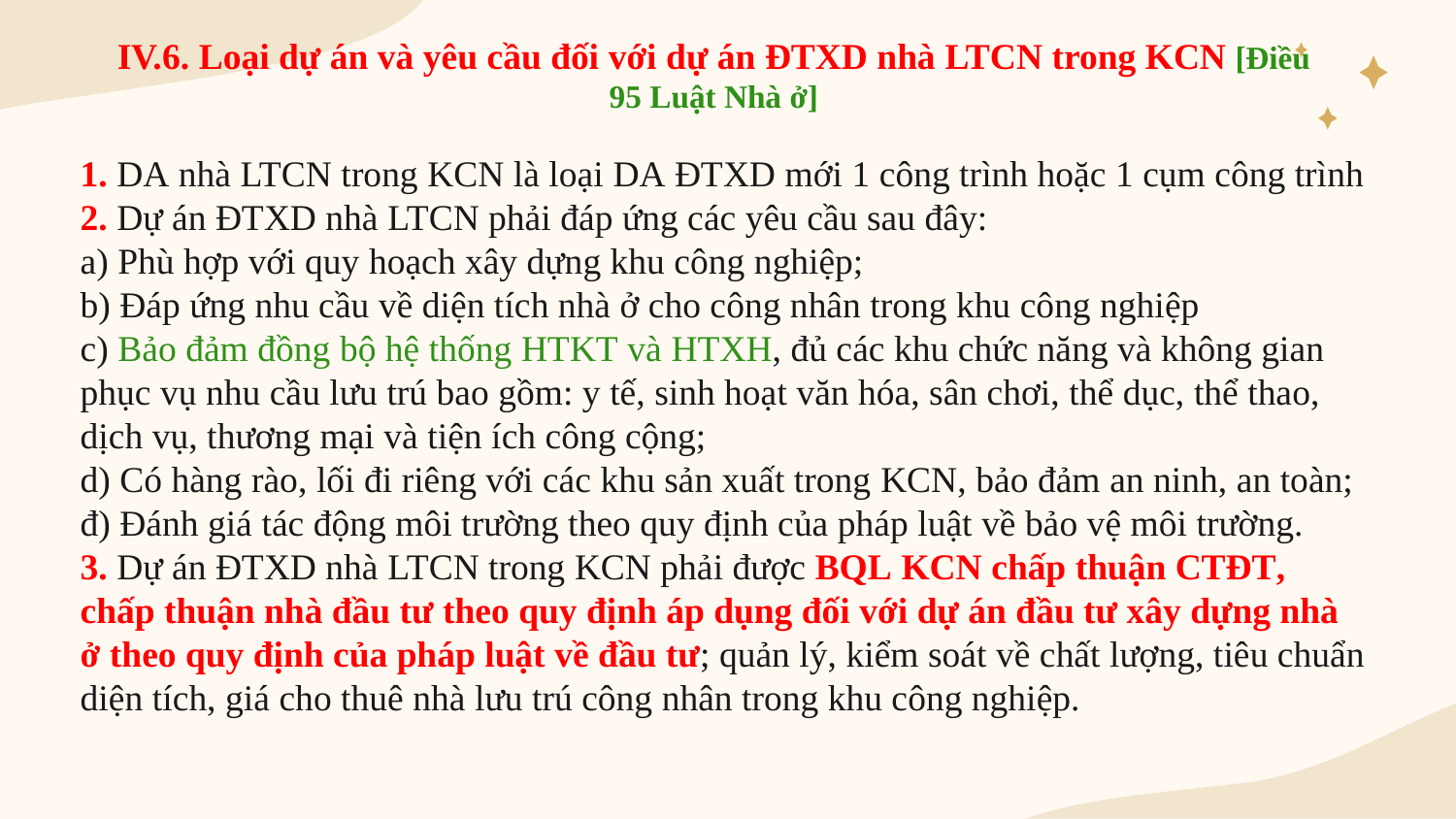

IV.6. Loại dự án và yêu cầu đối với dự án ĐTXD nhà LTCN trong KCN [Điều 95 Luật Nhà ở]

# 1. DA nhà LTCN trong KCN là loại DA ĐTXD mới 1 công trình hoặc 1 cụm công trình 2. Dự án ĐTXD nhà LTCN phải đáp ứng các yêu cầu sau đây: a) Phù hợp với quy hoạch xây dựng khu công nghiệp; b) Đáp ứng nhu cầu về diện tích nhà ở cho công nhân trong khu công nghiệp c) Bảo đảm đồng bộ hệ thống HTKT và HTXH, đủ các khu chức năng và không gian phục vụ nhu cầu lưu trú bao gồm: y tế, sinh hoạt văn hóa, sân chơi, thể dục, thể thao, dịch vụ, thương mại và tiện ích công cộng; d) Có hàng rào, lối đi riêng với các khu sản xuất trong KCN, bảo đảm an ninh, an toàn; đ) Đánh giá tác động môi trường theo quy định của pháp luật về bảo vệ môi trường. 3. Dự án ĐTXD nhà LTCN trong KCN phải được BQL KCN chấp thuận CTĐT, chấp thuận nhà đầu tư theo quy định áp dụng đối với dự án đầu tư xây dựng nhà ở theo quy định của pháp luật về đầu tư; quản lý, kiểm soát về chất lượng, tiêu chuẩn diện tích, giá cho thuê nhà lưu trú công nhân trong khu công nghiệp.